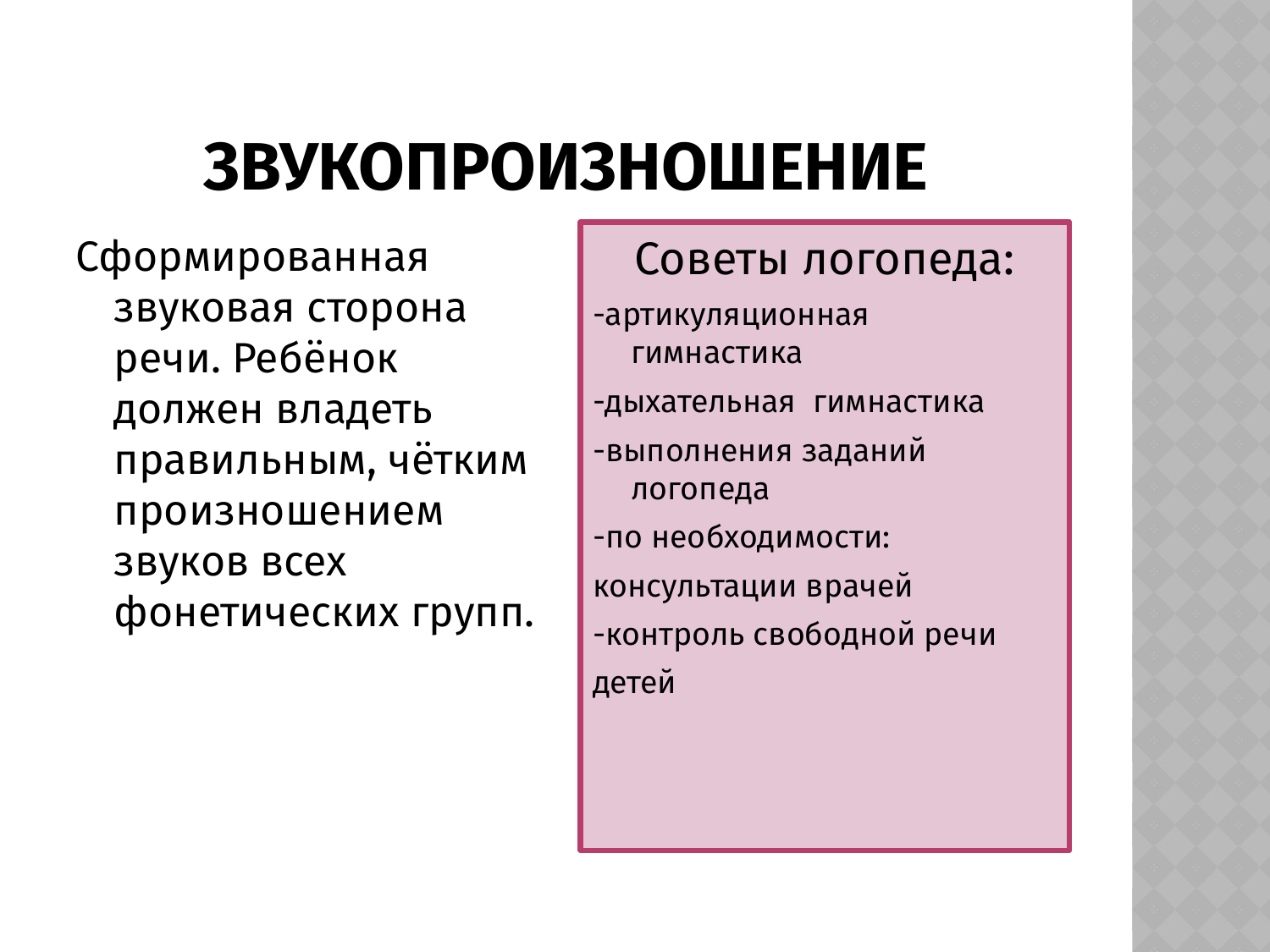

# звукопроизношение
Сформированная звуковая сторона речи. Ребёнок должен владеть правильным, чётким произношением звуков всех фонетических групп.

Советы логопеда:
-артикуляционная  гимнастика
-дыхательная  гимнастика
-выполнения заданий логопеда
-по необходимости:
консультации врачей
-контроль свободной речи
детей